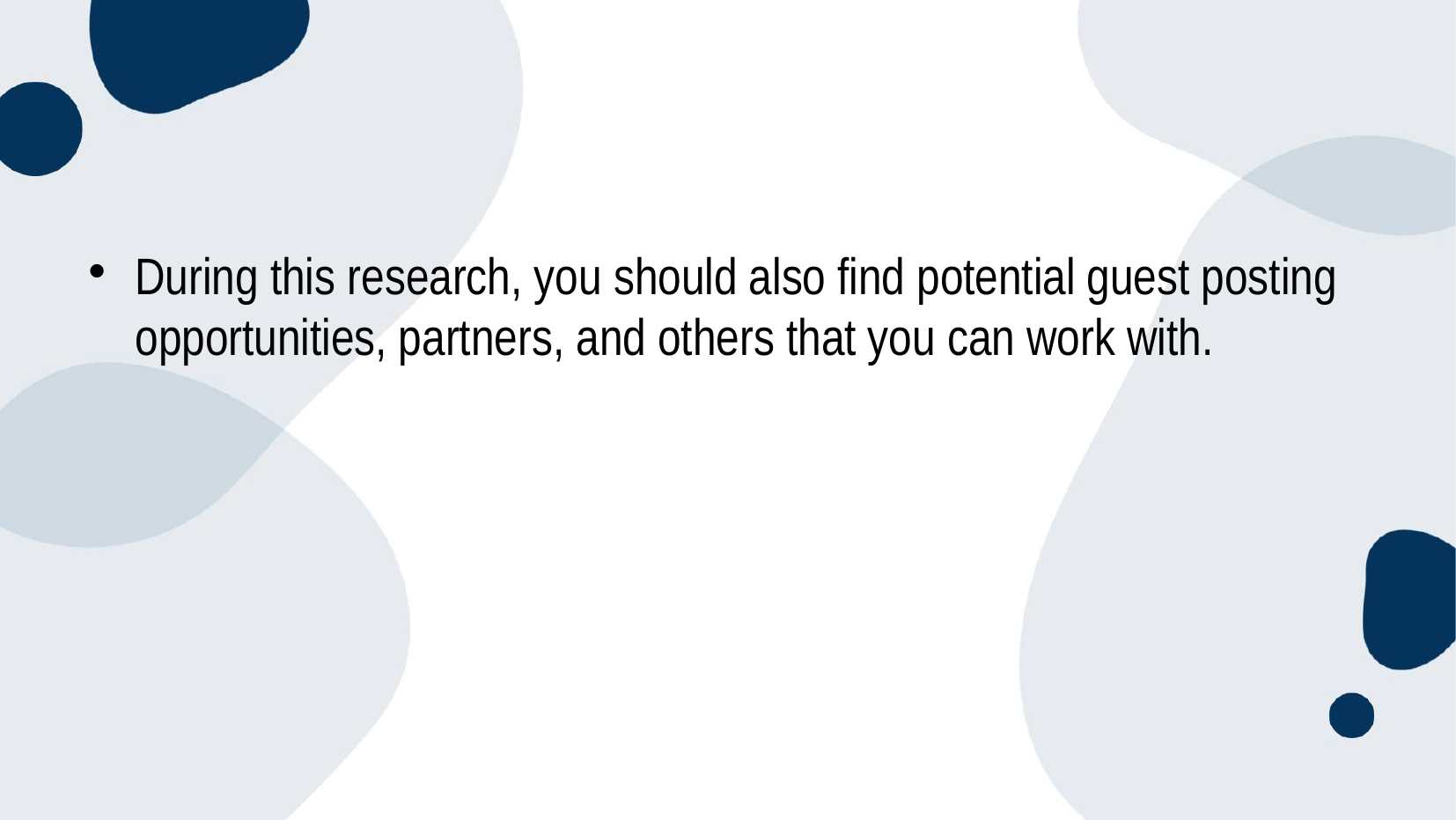

During this research, you should also find potential guest posting opportunities, partners, and others that you can work with.